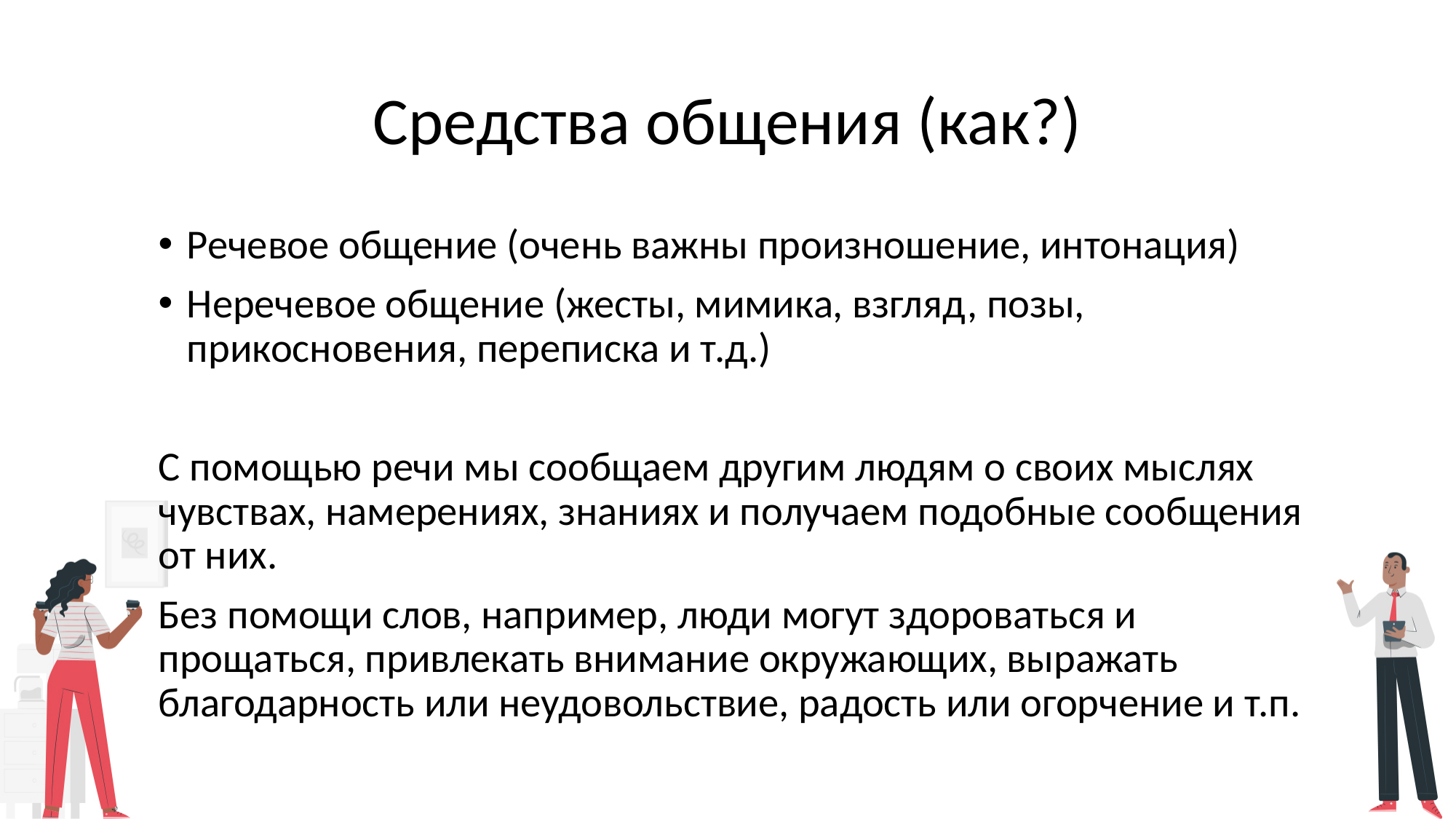

# Средства общения (как?)
Речевое общение (очень важны произношение, интонация)
Неречевое общение (жесты, мимика, взгляд, позы, прикосновения, переписка и т.д.)

С помощью речи мы сообщаем другим людям о своих мыслях чувствах, намерениях, знаниях и получаем подобные сообщения от них.
Без помощи слов, например, люди могут здороваться и прощаться, привлекать внимание окружающих, выражать благодарность или неудовольствие, радость или огорчение и т.п.